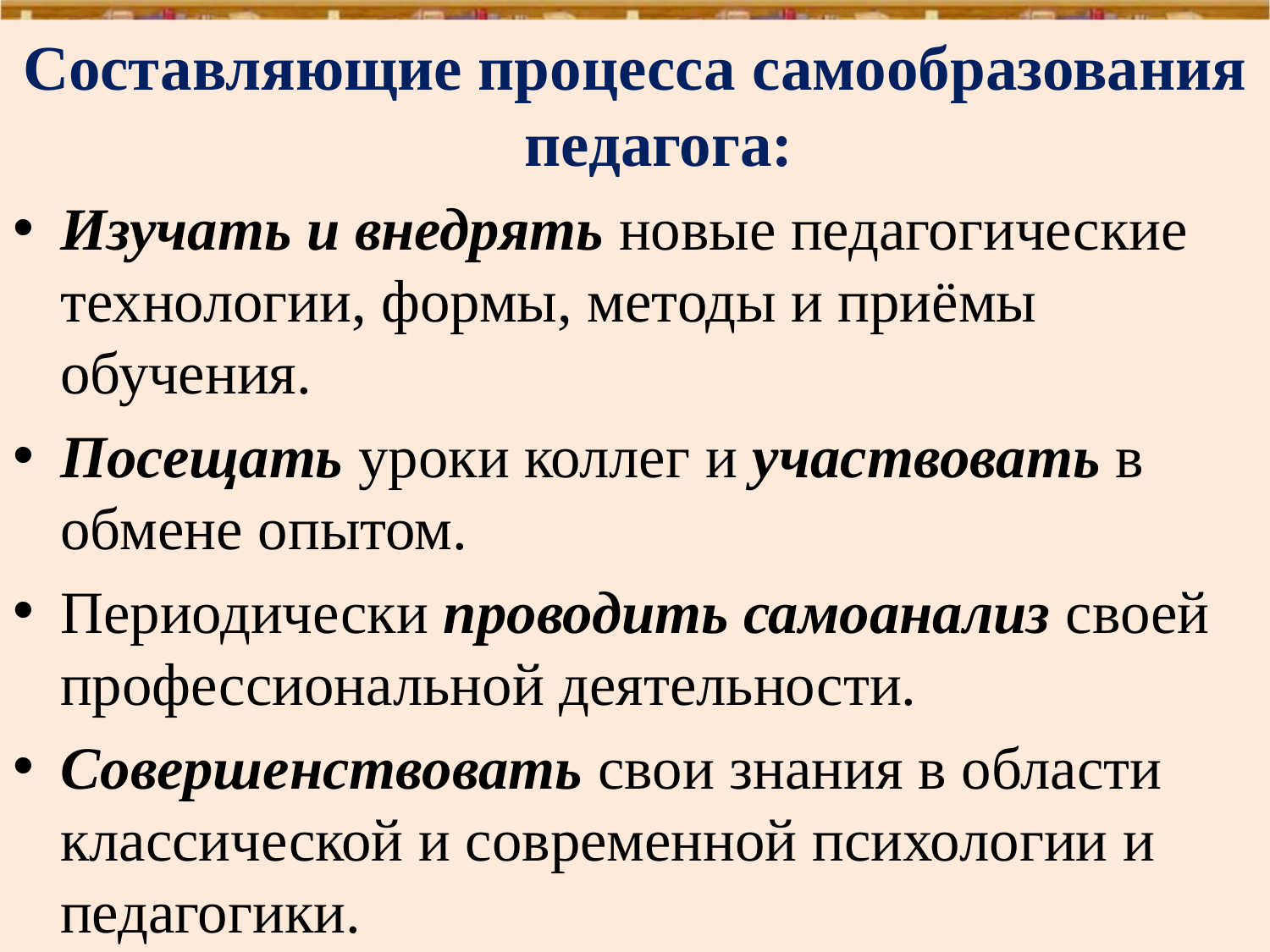

Составляющие процесса самообразования педагога:
Изучать и внедрять новые педагогические технологии, формы, методы и приёмы обучения.
Посещать уроки коллег и участвовать в обмене опытом.
Периодически проводить самоанализ своей профессиональной деятельности.
Совершенствовать свои знания в области классической и современной психологии и педагогики.